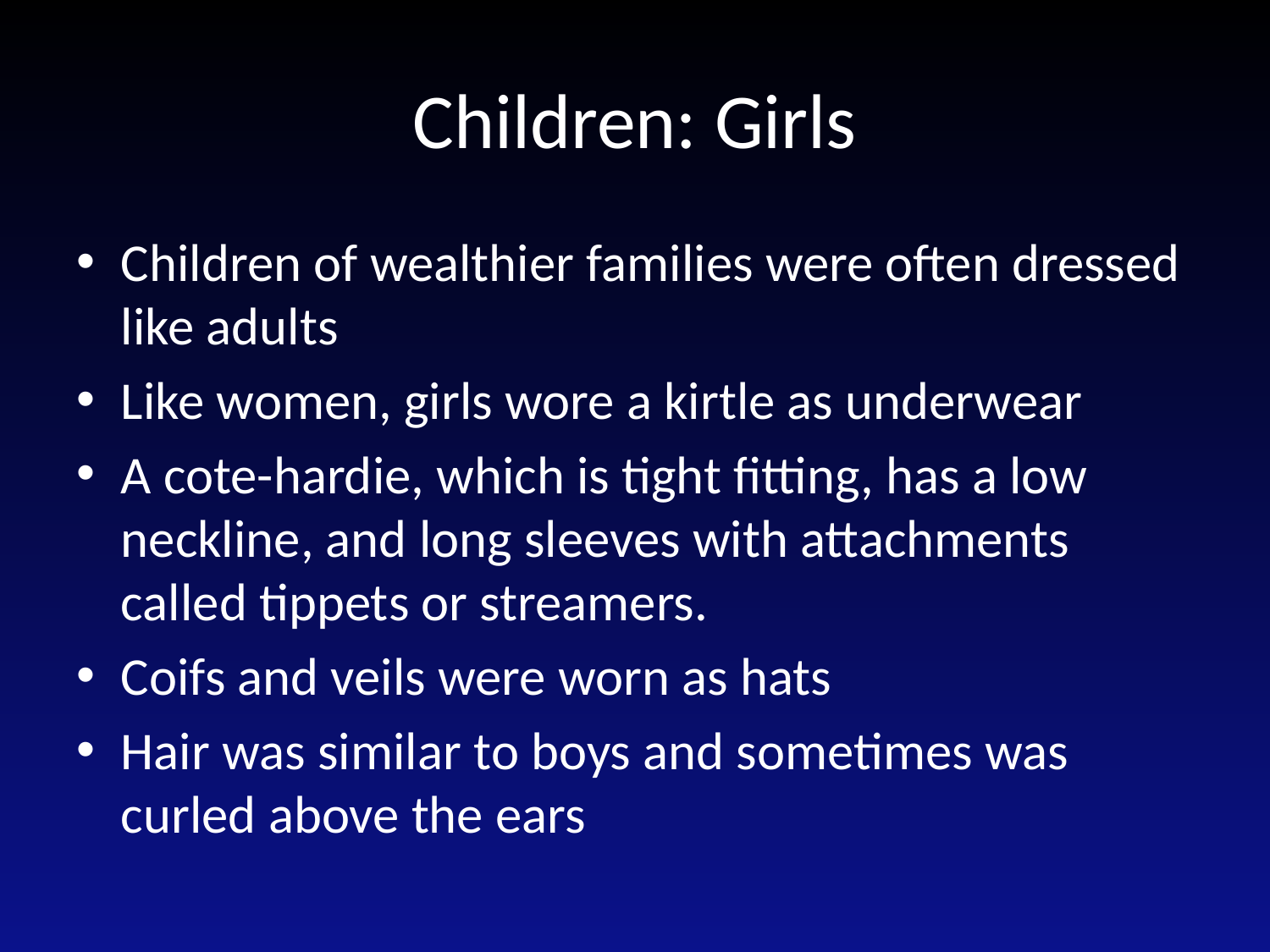

# Children: Girls
Children of wealthier families were often dressed like adults
Like women, girls wore a kirtle as underwear
A cote-hardie, which is tight fitting, has a low neckline, and long sleeves with attachments called tippets or streamers.
Coifs and veils were worn as hats
Hair was similar to boys and sometimes was curled above the ears